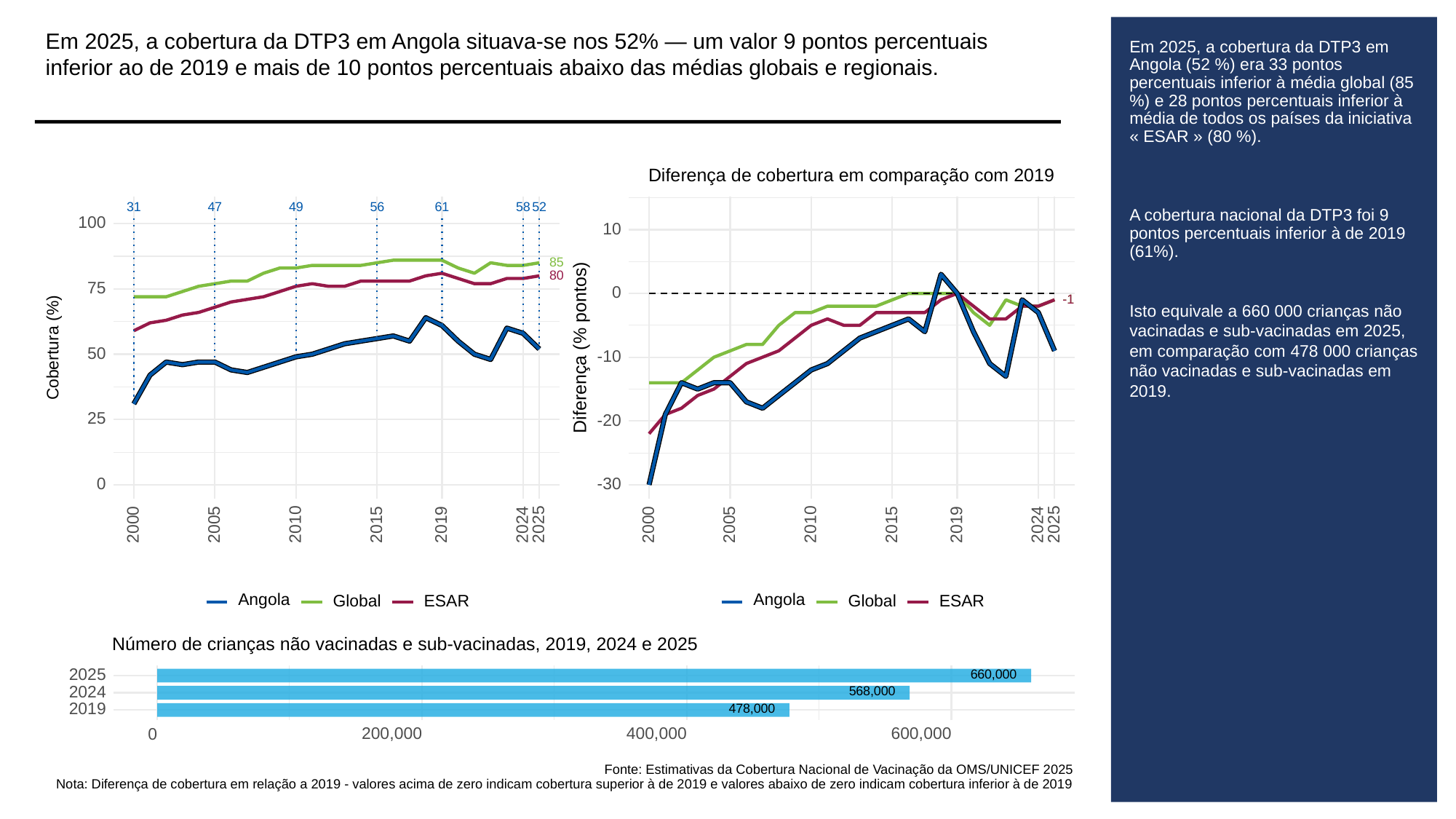

Em 2025, a cobertura da DTP3 em Angola situava-se nos 52% — um valor 9 pontos percentuais inferior ao de 2019 e mais de 10 pontos percentuais abaixo das médias globais e regionais.
# Em 2025, a cobertura da DTP3 em Angola (52 %) era 33 pontos percentuais inferior à média global (85 %) e 28 pontos percentuais inferior à média de todos os países da iniciativa « ESAR » (80 %).

A cobertura nacional da DTP3 foi 9 pontos percentuais inferior à de 2019 (61%).

Isto equivale a 660 000 crianças não vacinadas e sub-vacinadas em 2025, em comparação com 478 000 crianças não vacinadas e sub-vacinadas em 2019.

Diferença de cobertura em comparação com 2019

31
49
56
61
58
52
47
100

10

85

80

75
0

-1
-1

Diferença (% pontos)
Cobertura (%)
50
-10

25
-20

-30
0

2000
2005
2010
2015
2019
2024
2025
2000
2005
2010
2015
2019
2024
2025
Angola
Angola
Global
ESAR
Global
ESAR

Número de crianças não vacinadas e sub-vacinadas, 2019, 2024 e 2025

660,000
2025

568,000
2024

478,000
2019

200,000
400,000
600,000
0
Fonte: Estimativas da Cobertura Nacional de Vacinação da OMS/UNICEF 2025
Nota: Diferença de cobertura em relação a 2019 - valores acima de zero indicam cobertura superior à de 2019 e valores abaixo de zero indicam cobertura inferior à de 2019